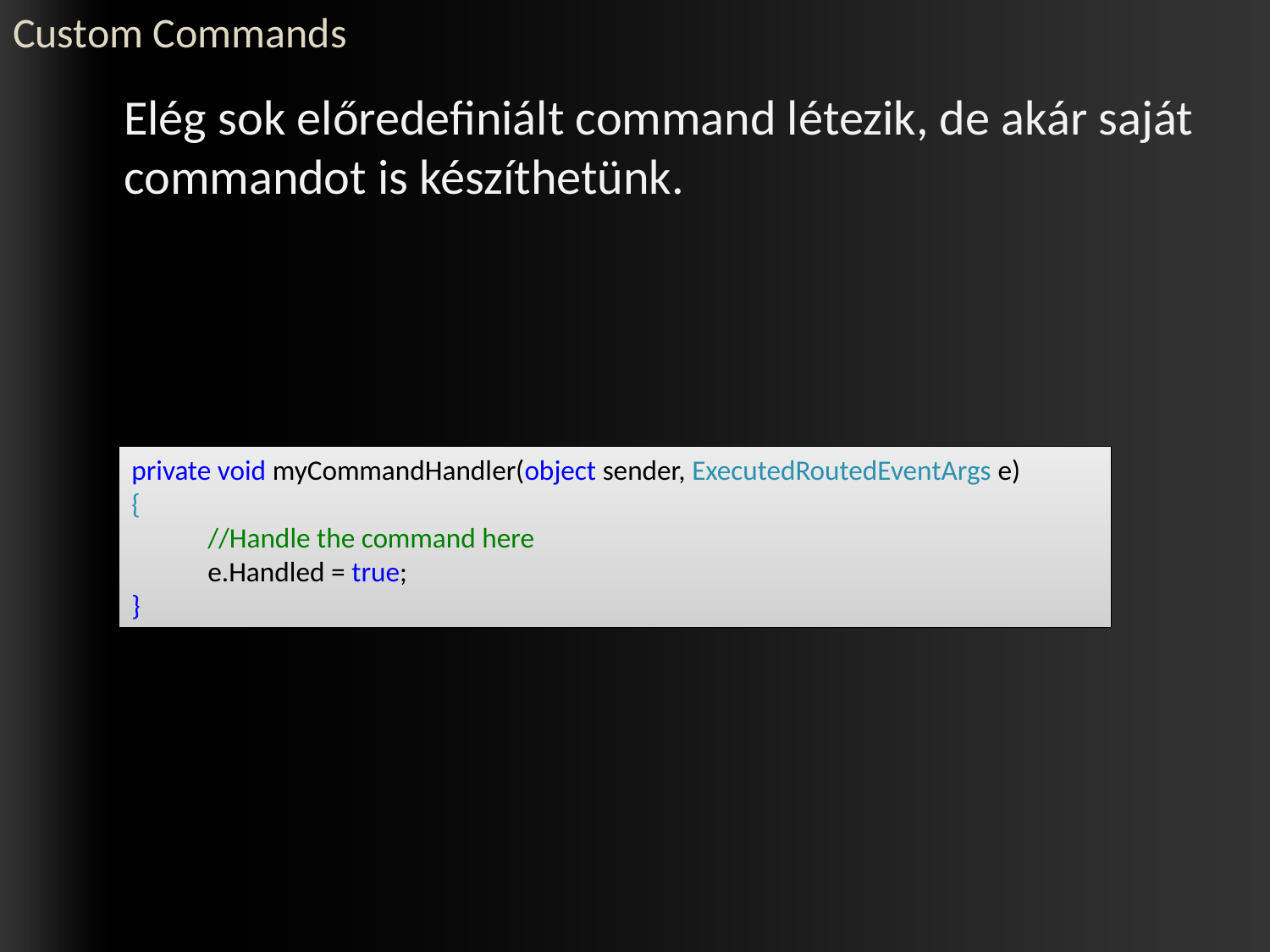

# Custom Commands
	Elég sok előredefiniált command létezik, de akár saját commandot is készíthetünk.

private void myCommandHandler(object sender, ExecutedRoutedEventArgs e)
{
            //Handle the command here
            e.Handled = true;
}